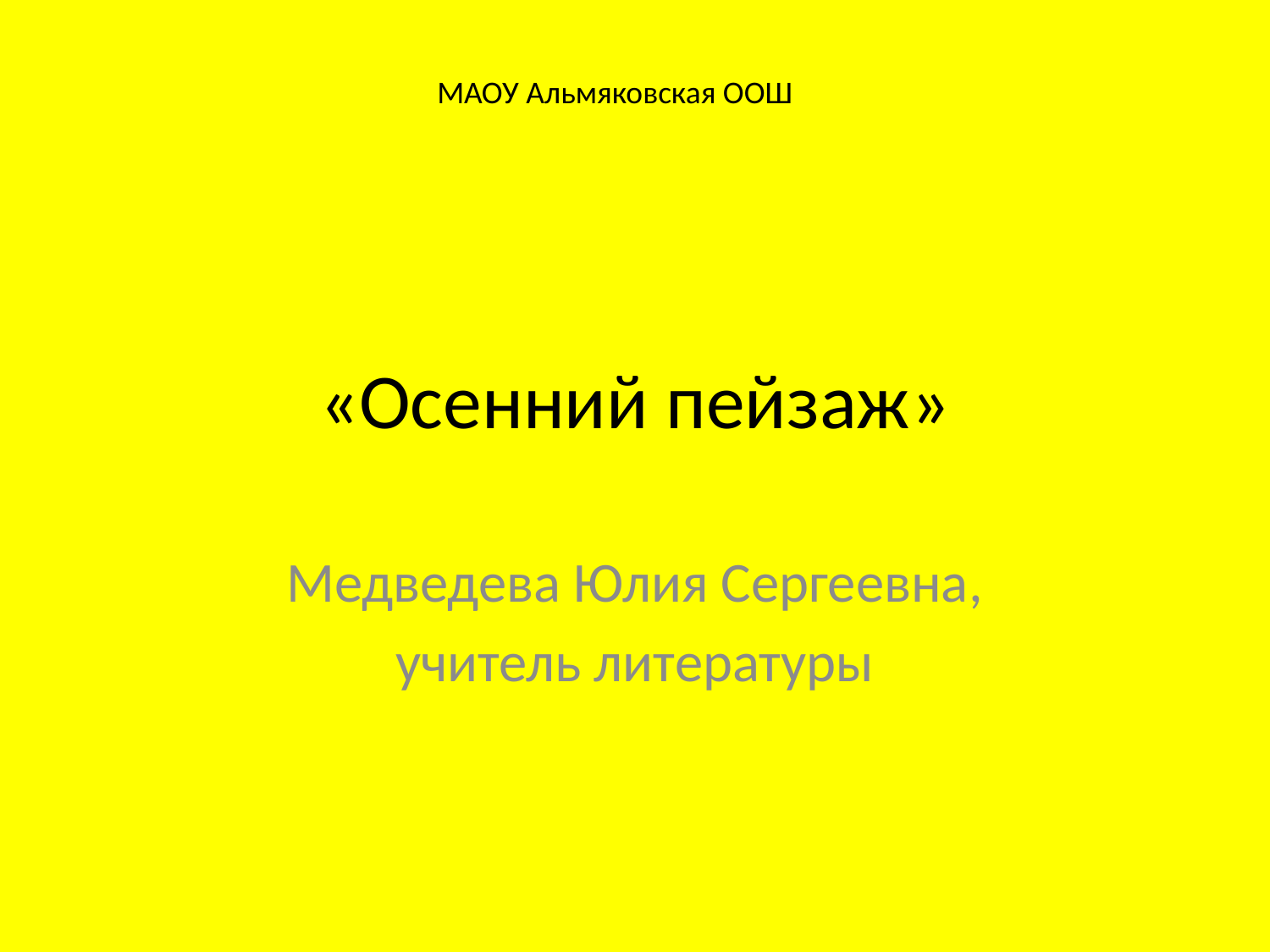

МАОУ Альмяковская ООШ
# «Осенний пейзаж»
Медведева Юлия Сергеевна,
учитель литературы